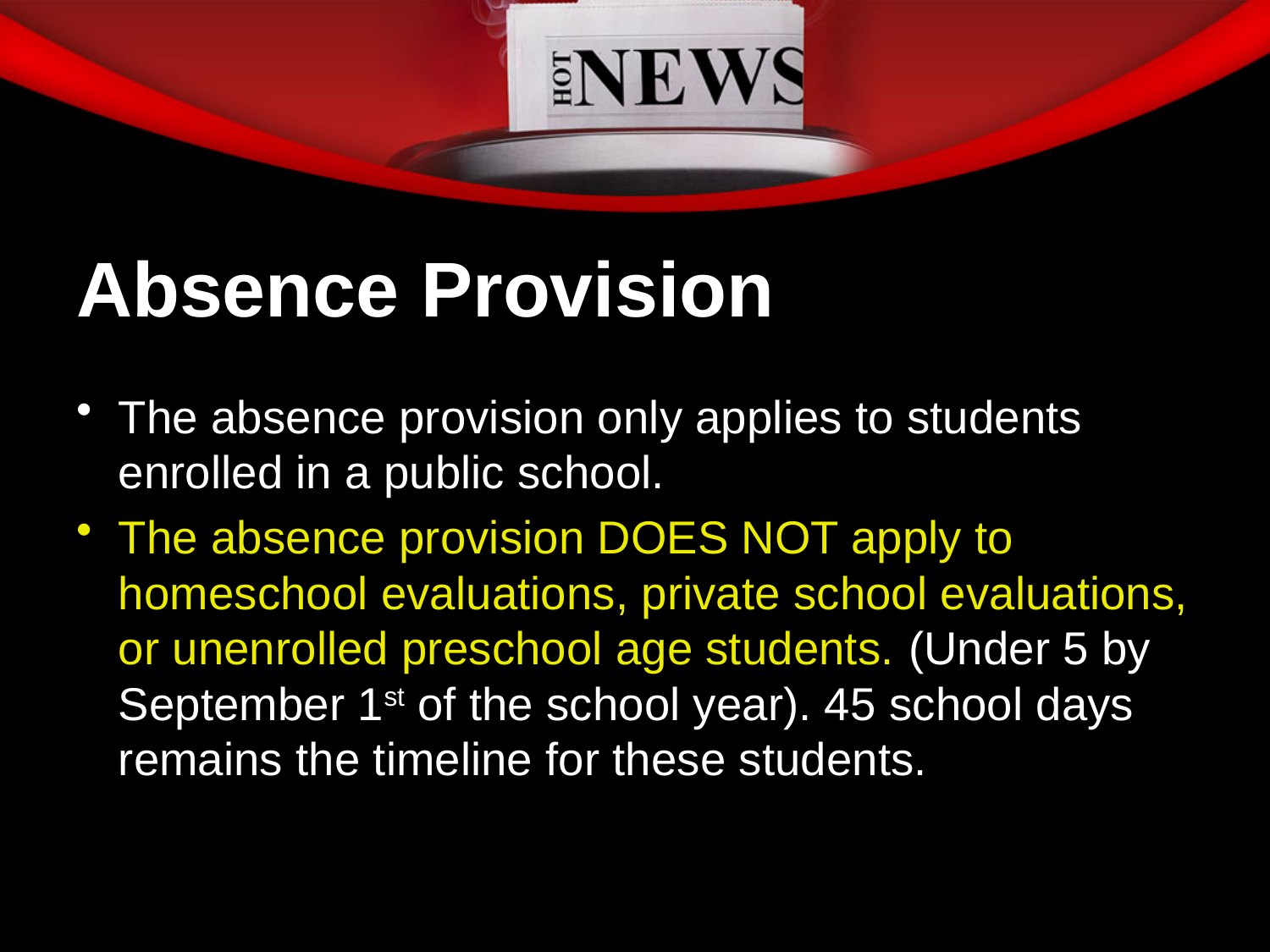

# Absence Provision
The absence provision only applies to students enrolled in a public school.
The absence provision DOES NOT apply to homeschool evaluations, private school evaluations, or unenrolled preschool age students. (Under 5 by September 1st of the school year). 45 school days remains the timeline for these students.